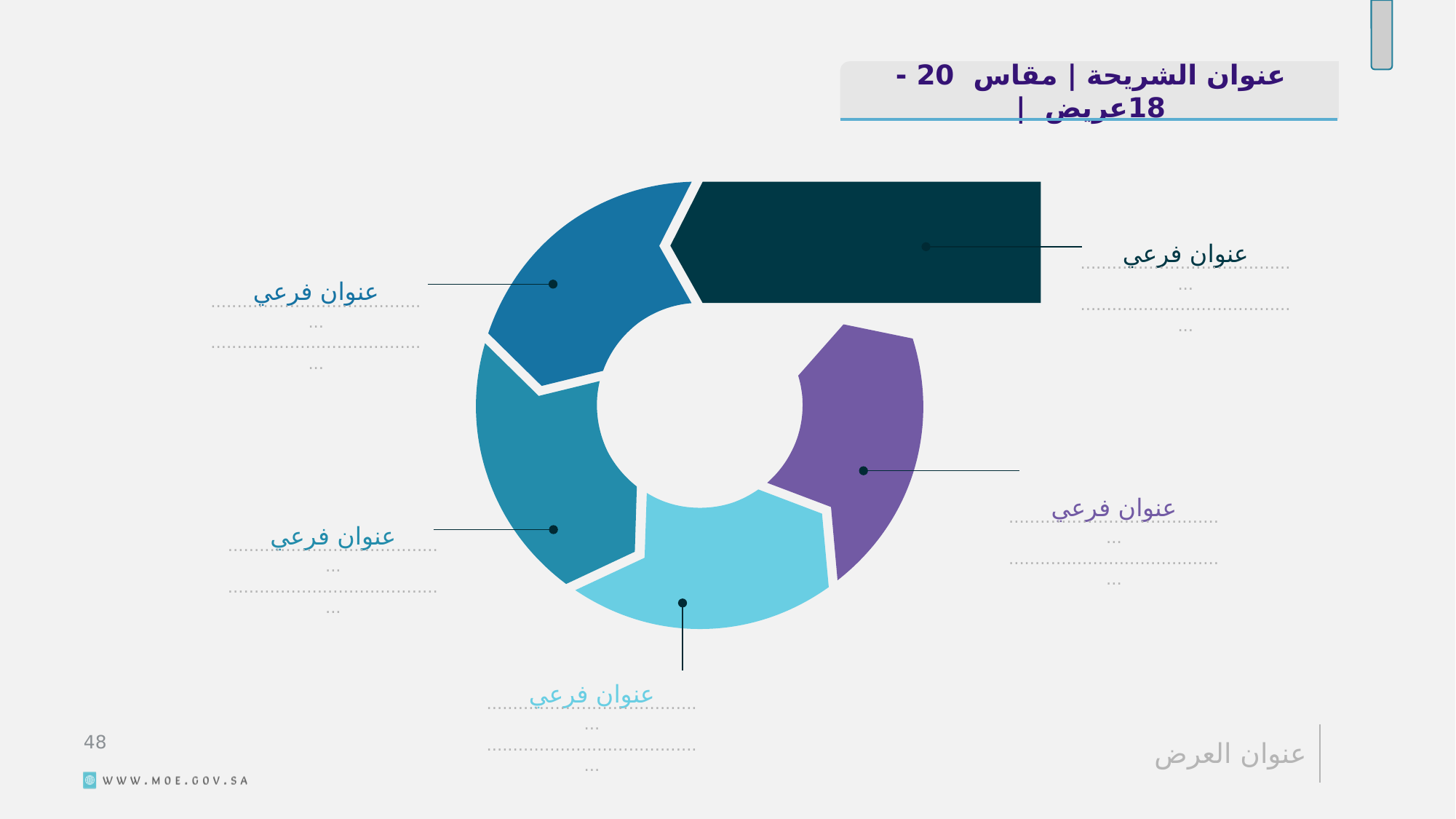

عنوان الشريحة | مقاس  20 - 18عريض  |

عنوان فرعي
...........................................
...........................................
عنوان فرعي
...........................................
...........................................

عنوان فرعي

عنوان فرعي
...........................................
...........................................
...........................................
...........................................
عنوان فرعي
...........................................
...........................................
48
عنوان العرض